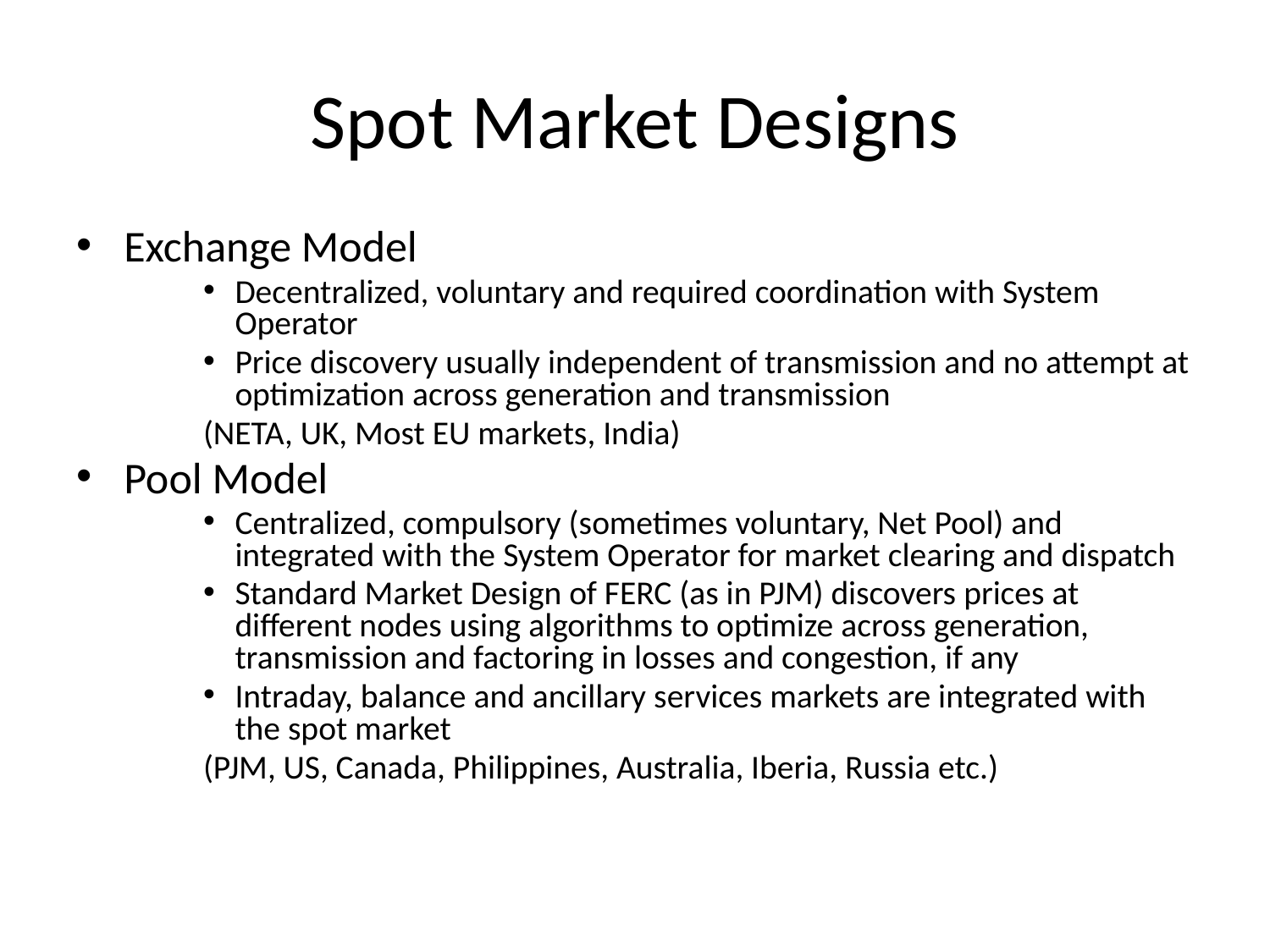

# Spot Market Designs
Exchange Model
Decentralized, voluntary and required coordination with System Operator
Price discovery usually independent of transmission and no attempt at optimization across generation and transmission
(NETA, UK, Most EU markets, India)
Pool Model
Centralized, compulsory (sometimes voluntary, Net Pool) and integrated with the System Operator for market clearing and dispatch
Standard Market Design of FERC (as in PJM) discovers prices at different nodes using algorithms to optimize across generation, transmission and factoring in losses and congestion, if any
Intraday, balance and ancillary services markets are integrated with the spot market
(PJM, US, Canada, Philippines, Australia, Iberia, Russia etc.)